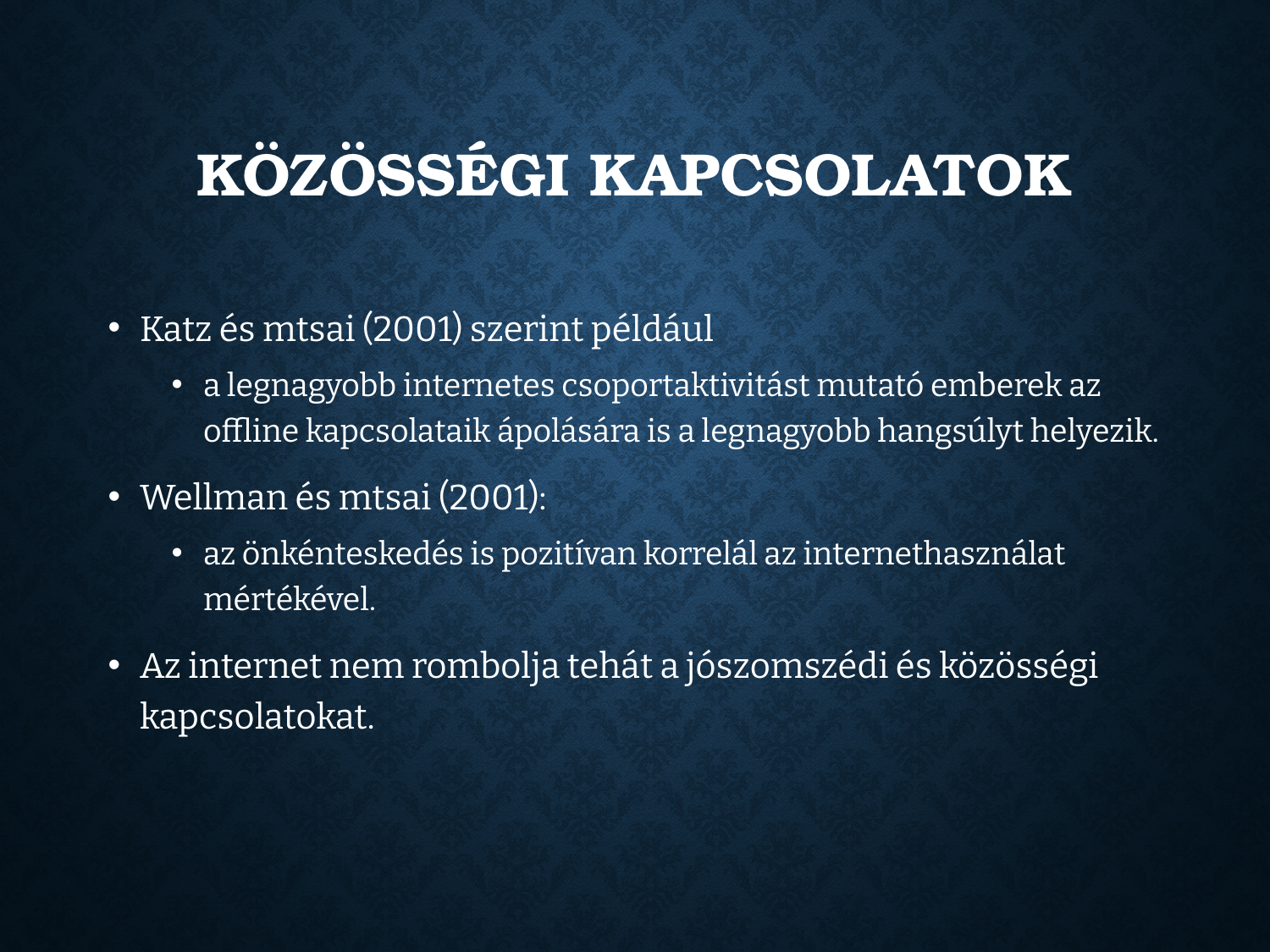

# Közösségi kapcsolatok
Katz és mtsai (2001) szerint például
a legnagyobb internetes csoportaktivitást mutató emberek az offline kapcsolataik ápolására is a legnagyobb hangsúlyt helyezik.
Wellman és mtsai (2001):
az önkénteskedés is pozitívan korrelál az internethasználat mértékével.
Az internet nem rombolja tehát a jószomszédi és közösségi kapcsolatokat.